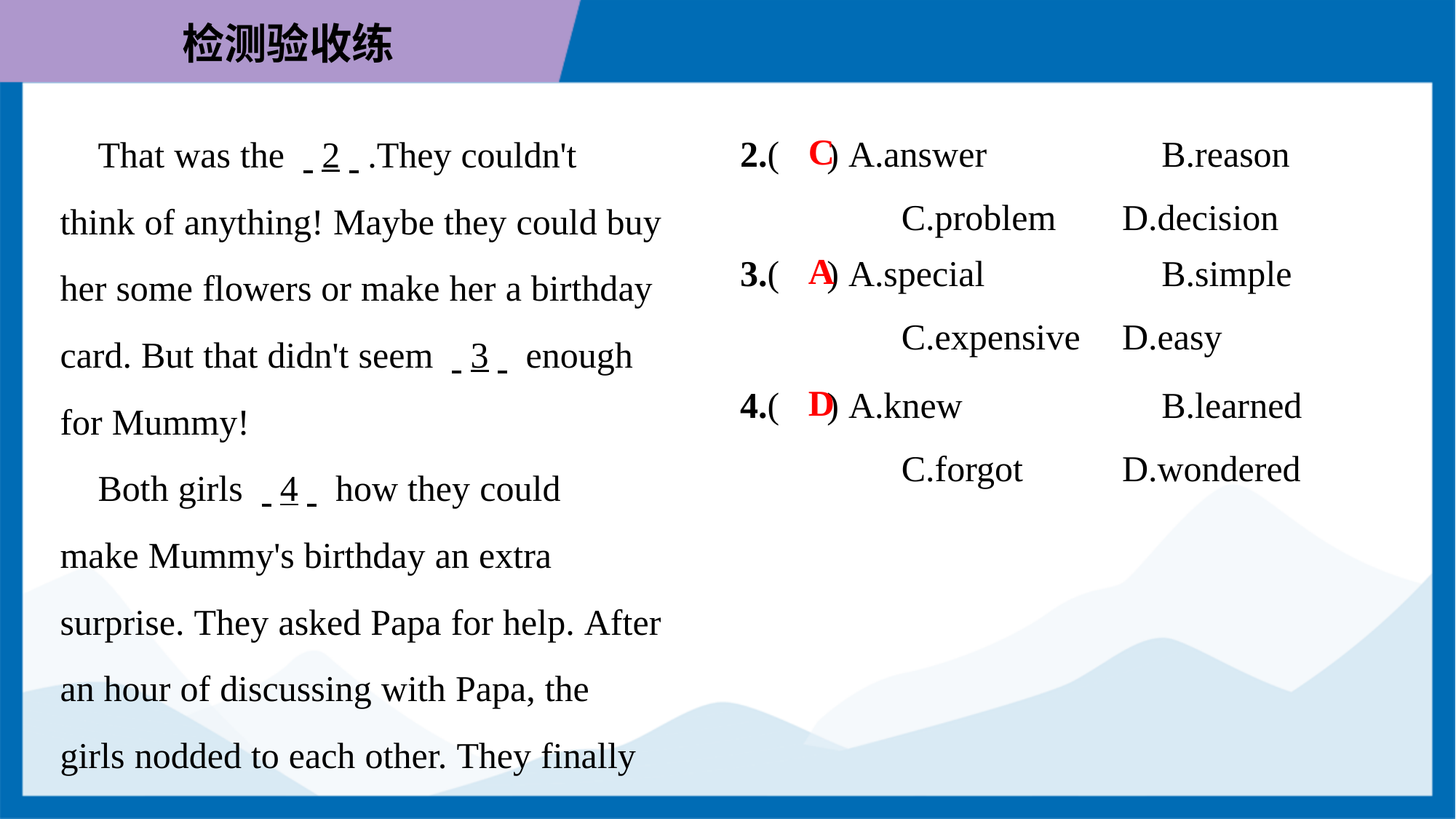

2.(     ) A.answer	B.reason
C.problem	D.decision
    That was the . .2. ..They couldn't
think of anything! Maybe they could buy
her some flowers or make her a birthday
card. But that didn't seem . .3. . enough
for Mummy!
    Both girls . .4. . how they could
make Mummy's birthday an extra
surprise. They asked Papa for help. After
an hour of discussing with Papa, the
girls nodded to each other. They finally

C
3.(     ) A.special	B.simple
C.expensive	D.easy
A
4.(     ) A.knew	B.learned
C.forgot	D.wondered
D